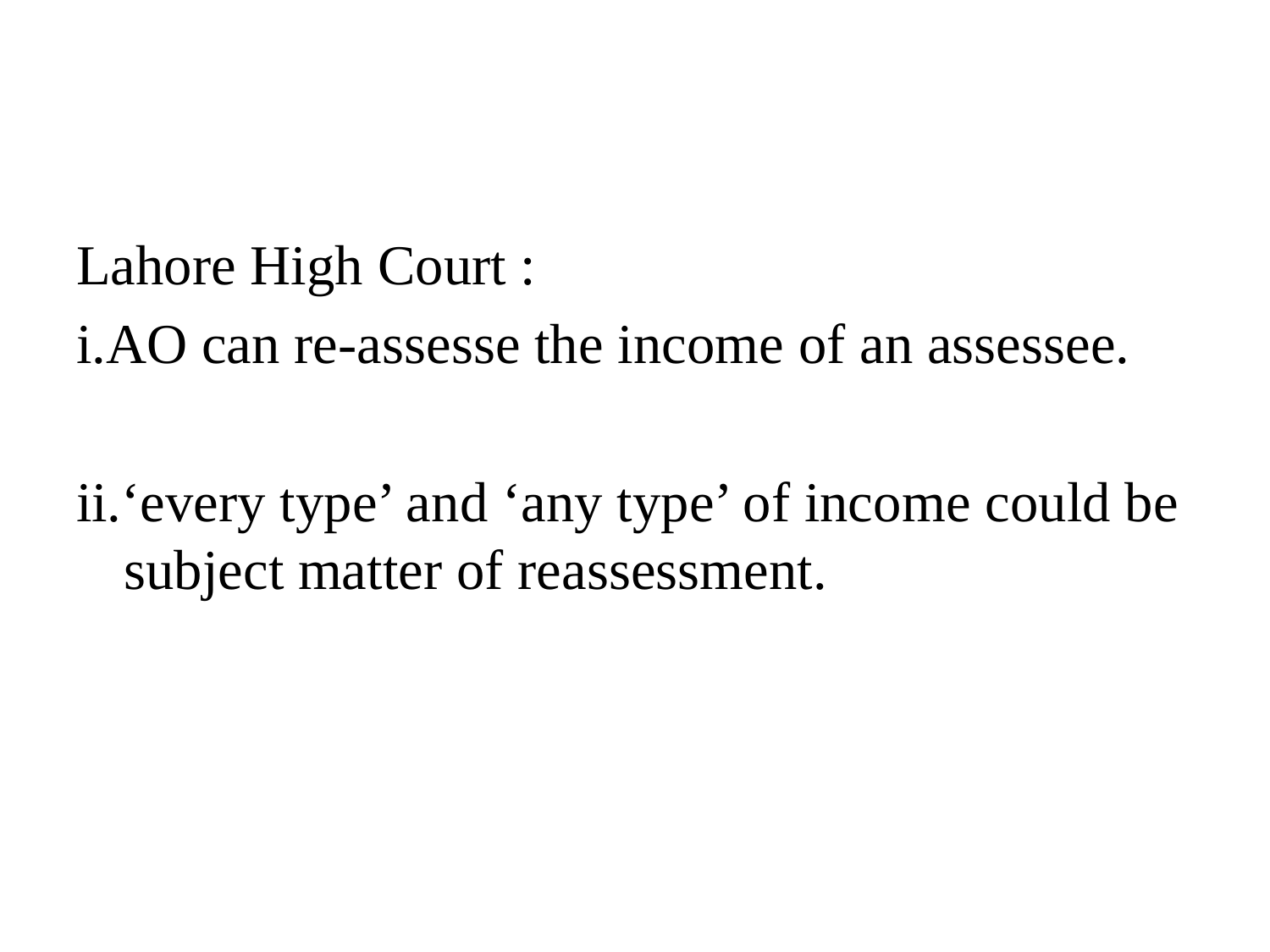

#
Lahore High Court :
i.AO can re-assesse the income of an assessee.

ii.‘every type’ and ‘any type’ of income could be subject matter of reassessment.